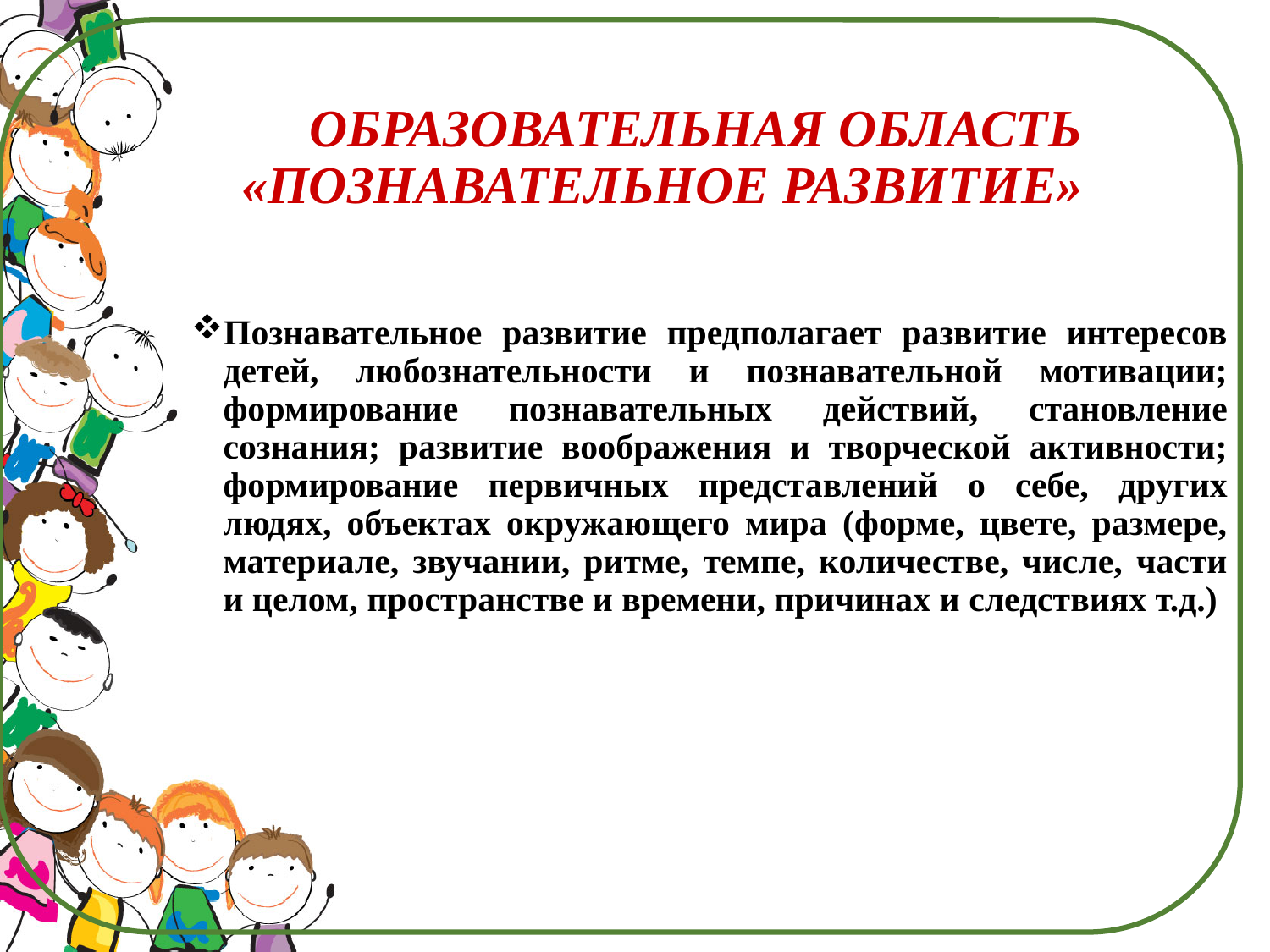

# ОБРАЗОВАТЕЛЬНАЯ ОБЛАСТЬ «ПОЗНАВАТЕЛЬНОЕ РАЗВИТИЕ»

Познавательное развитие предполагает развитие интересов детей, любознательности и познавательной мотивации; формирование познавательных действий, становление сознания; развитие воображения и творческой активности; формирование первичных представлений о себе, других людях, объектах окружающего мира (форме, цвете, размере, материале, звучании, ритме, темпе, количестве, числе, части и целом, пространстве и времени, причинах и следствиях т.д.)